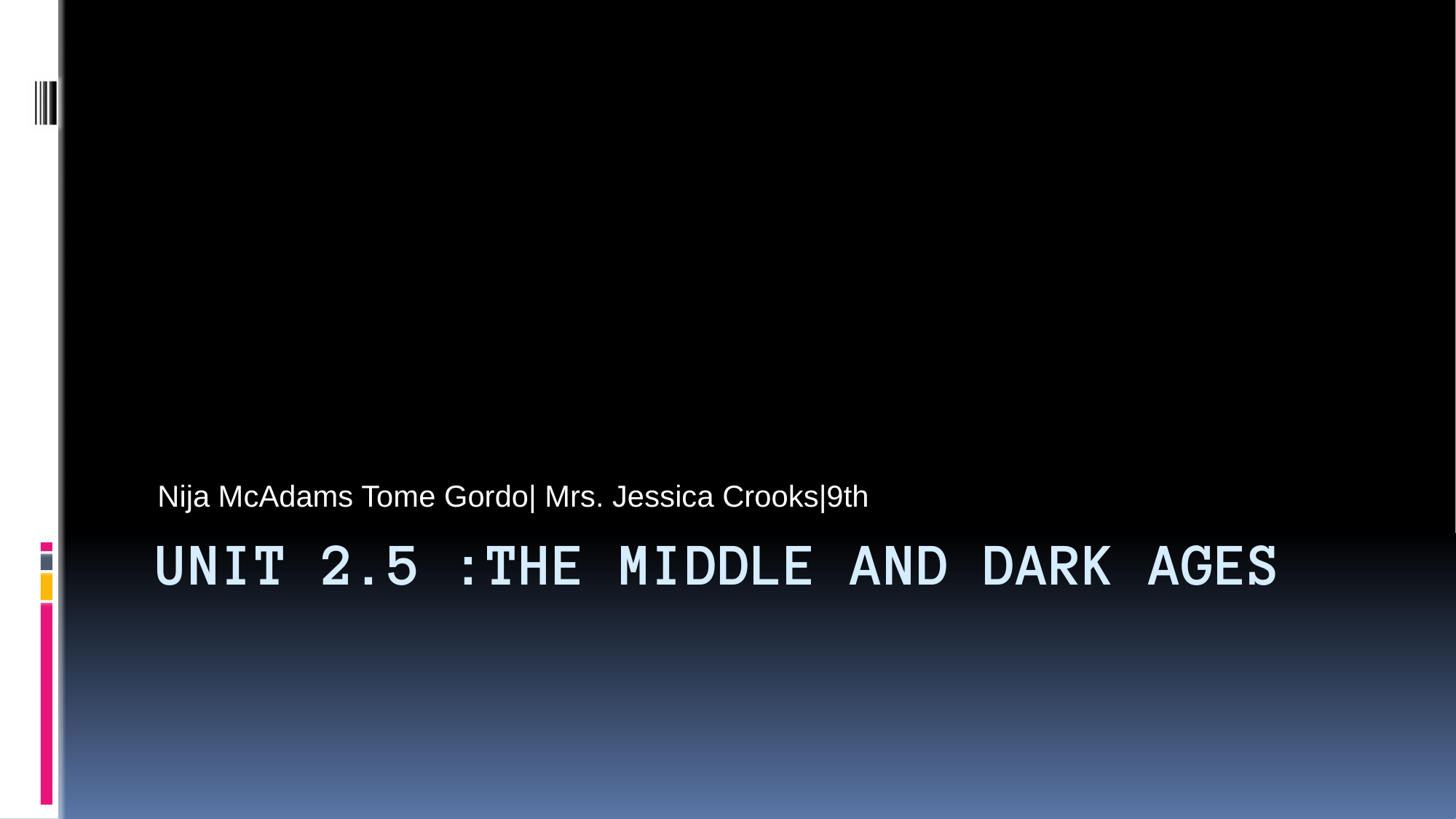

Nija McAdams Tome Gordo| Mrs. Jessica Crooks|9th
# Unit 2.5 :The middle and dark ages